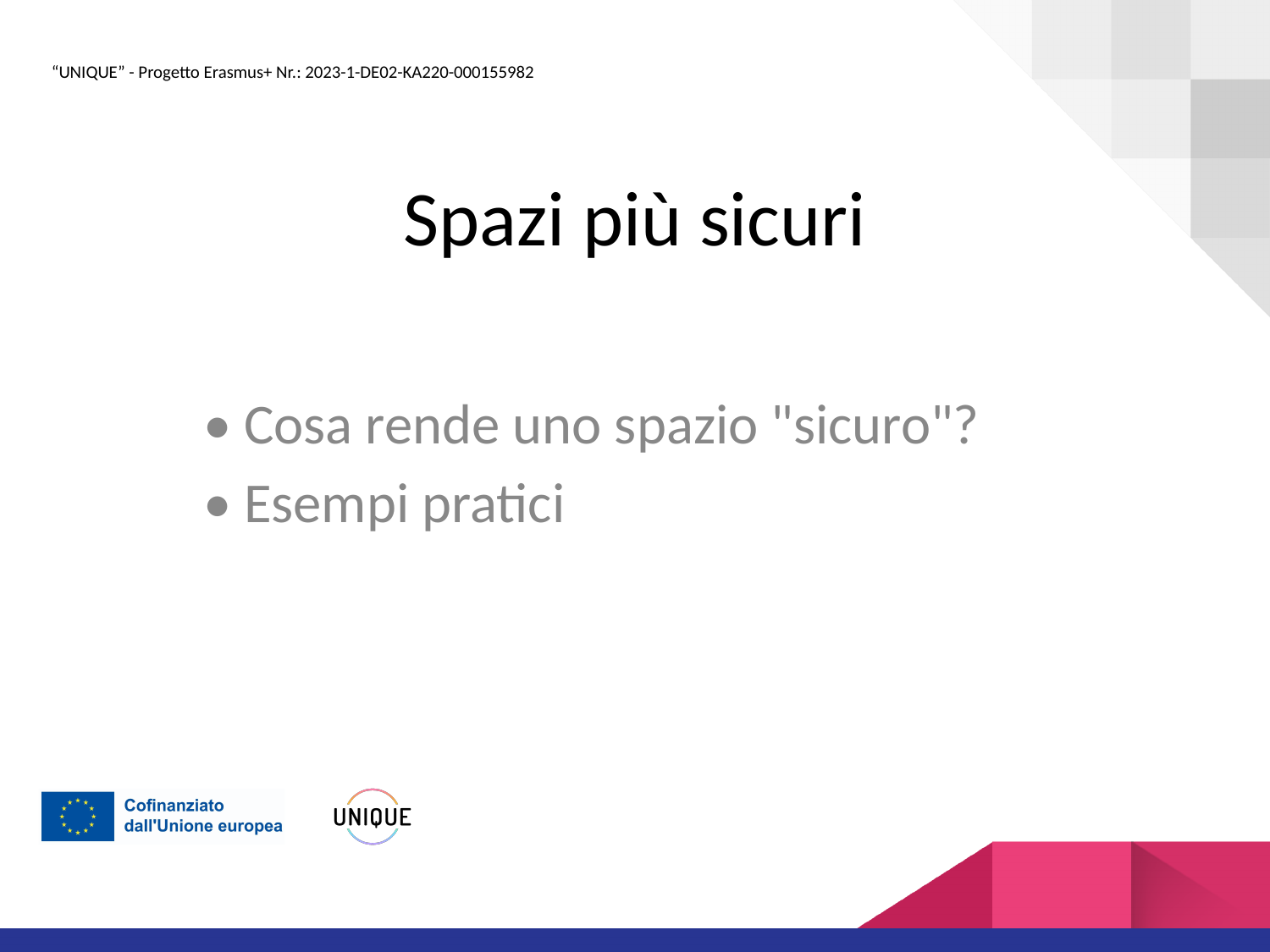

# Spazi più sicuri
• Cosa rende uno spazio "sicuro"?
• Esempi pratici